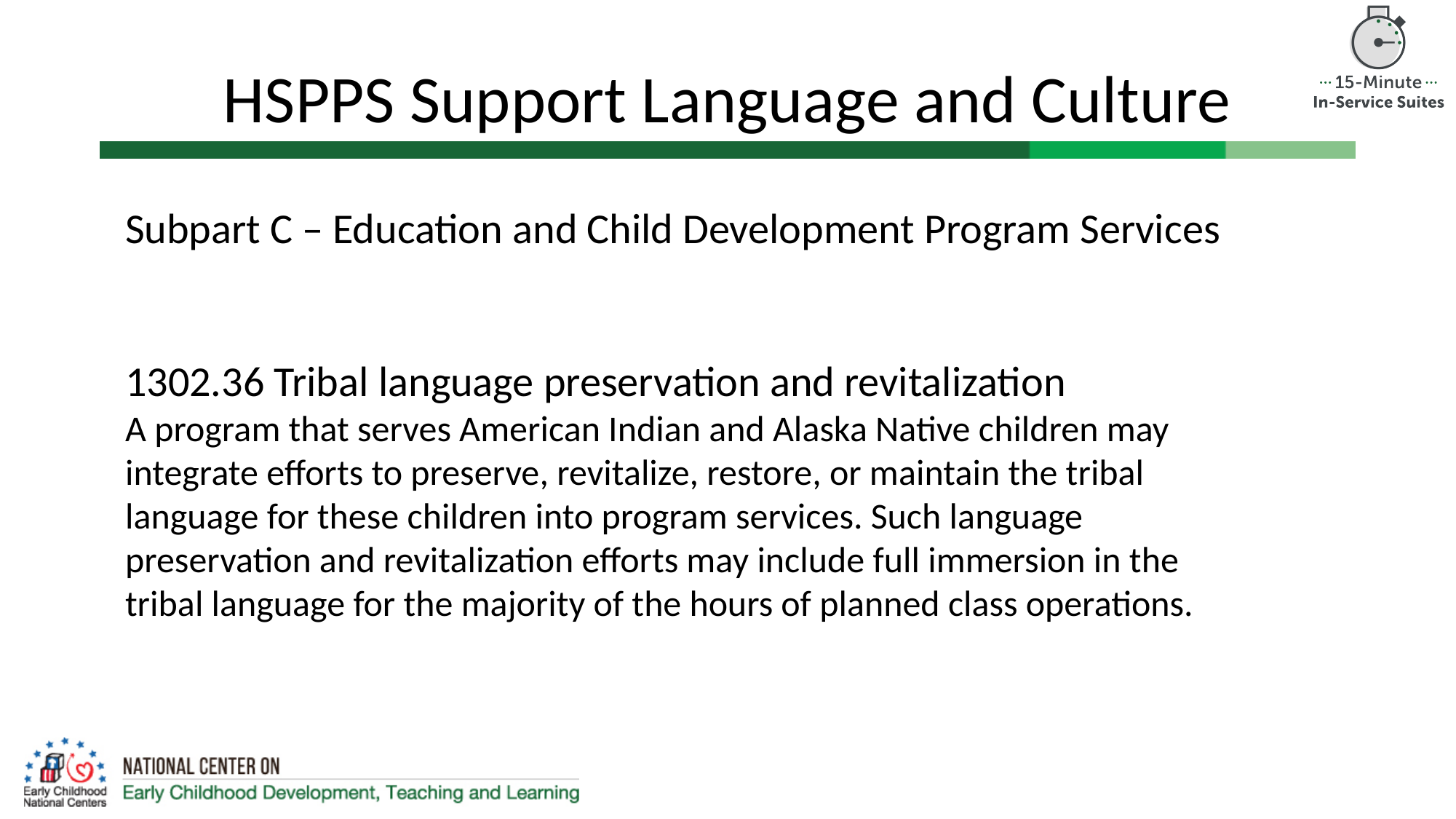

# HSPPS Support Language and Culture
Subpart C – Education and Child Development Program Services

1302.36 Tribal language preservation and revitalization
A program that serves American Indian and Alaska Native children may integrate efforts to preserve, revitalize, restore, or maintain the tribal language for these children into program services. Such language preservation and revitalization efforts may include full immersion in the tribal language for the majority of the hours of planned class operations.